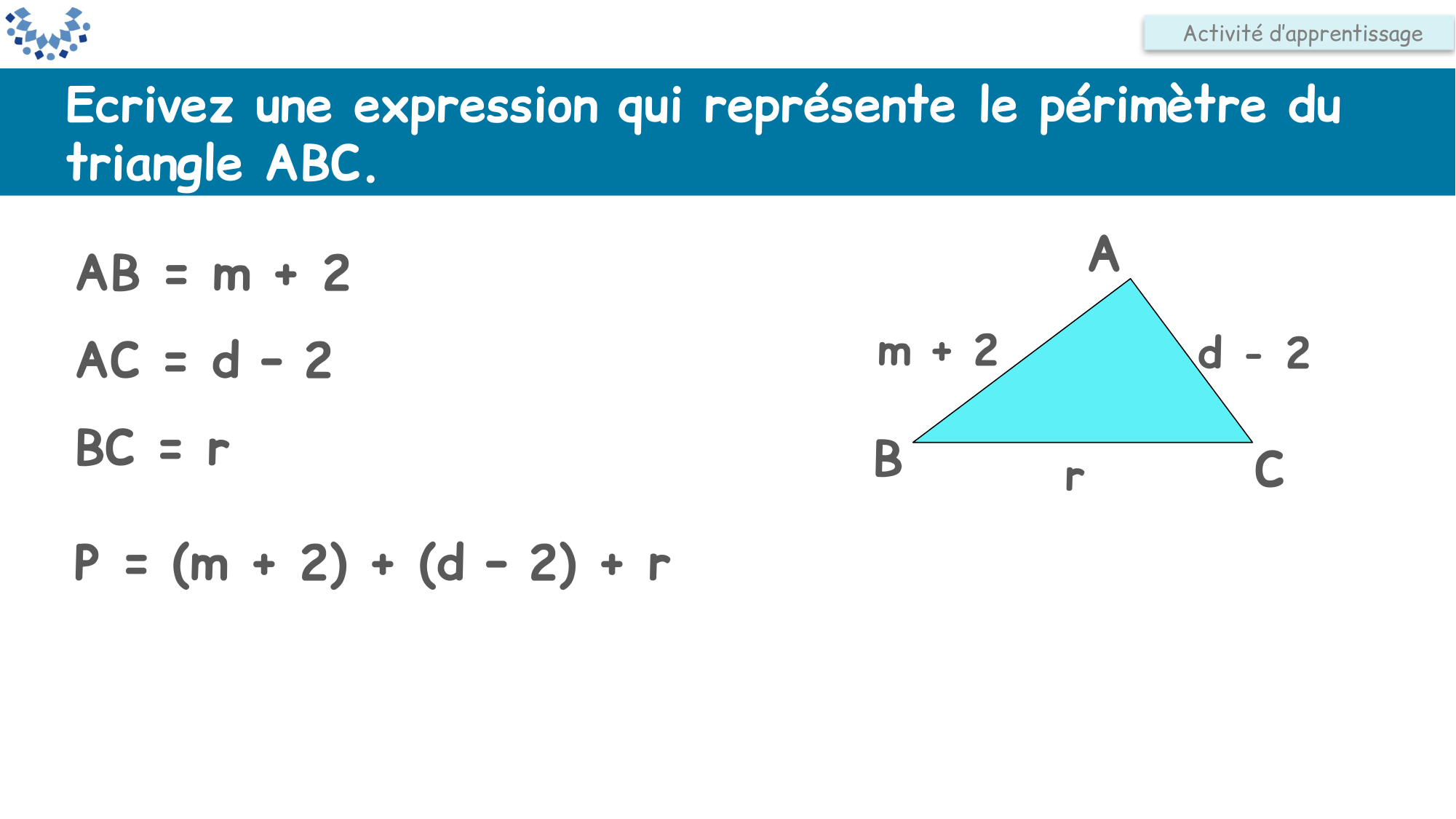

Activité d’apprentissage
Ecrivez une expression qui représente le périmètre du triangle ABC.
AB = m + 2
AC = d – 2
BC = r
A

B
C
m + 2
r
d - 2
P = (m + 2) + (d – 2) + r